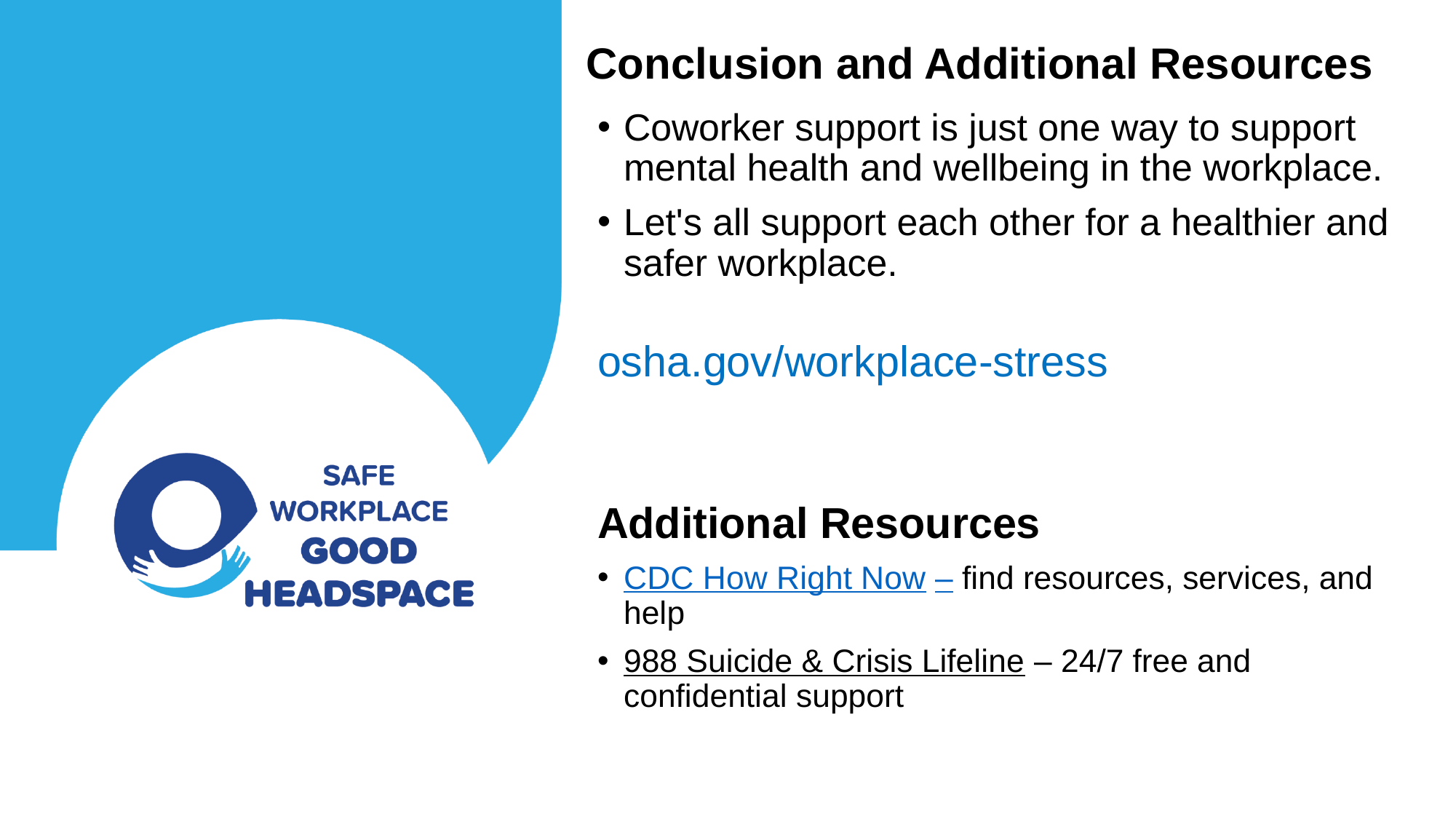

Conclusion and Additional Resources
Coworker support is just one way to support mental health and wellbeing in the workplace.
Let's all support each other for a healthier and safer workplace.

osha.gov/workplace-stress

Additional Resources
CDC How Right Now – find resources, services, and help
988 Suicide & Crisis Lifeline – 24/7 free and confidential support